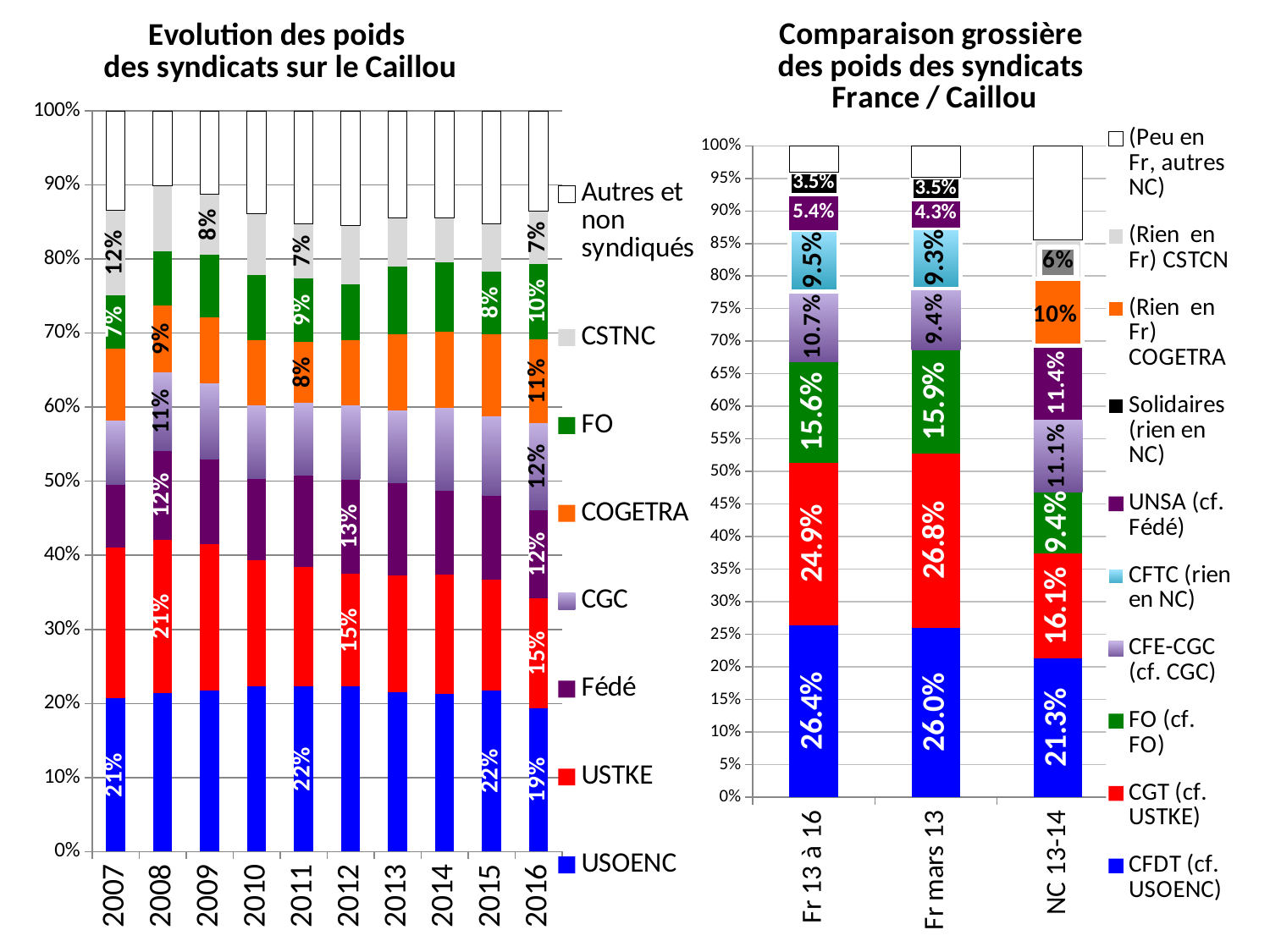

### Chart: Evolution des poids
des syndicats sur le Caillou

| Category | USOENC | USTKE | Fédé | CGC | COGETRA | FO | CSTNC | Autres et non syndiqués |
|---|---|---|---|---|---|---|---|---|
| 2007.0 | 0.207 | 0.203 | 0.086 | 0.086 | 0.097 | 0.072 | 0.115 | 0.134 |
| 2008.0 | 0.214 | 0.207 | 0.12 | 0.106 | 0.09 | 0.073 | 0.089 | 0.101 |
| 2009.0 | 0.218 | 0.197 | 0.115 | 0.102 | 0.089 | 0.085 | 0.081 | 0.113 |
| 2010.0 | 0.223 | 0.17 | 0.111 | 0.099 | 0.087 | 0.089 | 0.082 | 0.139 |
| 2011.0 | 0.223 | 0.161 | 0.124 | 0.098 | 0.082 | 0.086 | 0.074 | 0.152 |
| 2012.0 | 0.223 | 0.152 | 0.128 | 0.099 | 0.088 | 0.076 | 0.079 | 0.155 |
| 2013.0 | 0.215 | 0.158 | 0.125 | 0.098 | 0.103 | 0.091 | 0.066 | 0.144 |
| 2014.0 | 0.213 | 0.161 | 0.114 | 0.111 | 0.103 | 0.094 | 0.06 | 0.144 |
| 2015.0 | 0.217 | 0.15 | 0.114 | 0.107 | 0.111 | 0.084 | 0.065 | 0.152 |
| 2016.0 | 0.194 | 0.148 | 0.119 | 0.117 | 0.114 | 0.101 | 0.072 | 0.135 |

### Chart: Comparaison grossière
des poids des syndicats
France / Caillou

| Category | CFDT (cf. USOENC) | CGT (cf. USTKE) | FO (cf. FO) | CFE-CGC (cf. CGC) | CFTC (rien en NC) | UNSA (cf. Fédé) | Solidaires (rien en NC) | (Rien  en Fr) COGETRA | (Rien  en Fr) CSTCN | (Peu en Fr, autres NC) |
|---|---|---|---|---|---|---|---|---|---|---|
| Fr 13 à 16 | 0.264 | 0.249 | 0.156 | 0.107 | 0.095 | 0.054 | 0.0346 | 0.0 | 0.0 | 0.0404 |
| Fr mars 13 | 0.26 | 0.268 | 0.159 | 0.094 | 0.093 | 0.043 | 0.0347 | 0.0 | 0.0 | 0.0483 |
| NC 13-14 | 0.213 | 0.161 | 0.094 | 0.111 | 0.0 | 0.114 | 0.0 | 0.103 | 0.06 | 0.144 |